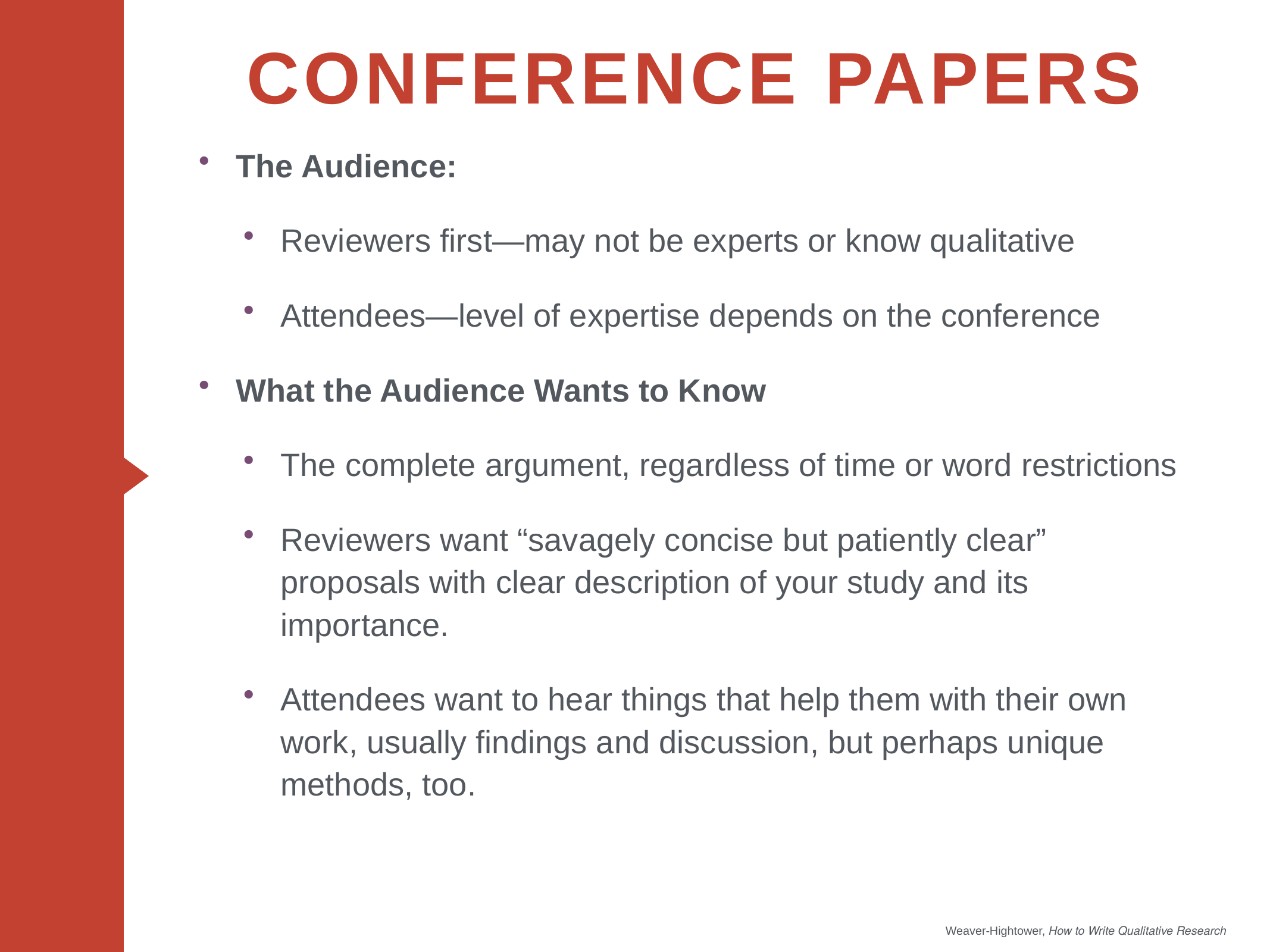

# Conference papers
The Audience:
Reviewers first—may not be experts or know qualitative
Attendees—level of expertise depends on the conference
What the Audience Wants to Know
The complete argument, regardless of time or word restrictions
Reviewers want “savagely concise but patiently clear” proposals with clear description of your study and its importance.
Attendees want to hear things that help them with their own work, usually findings and discussion, but perhaps unique methods, too.